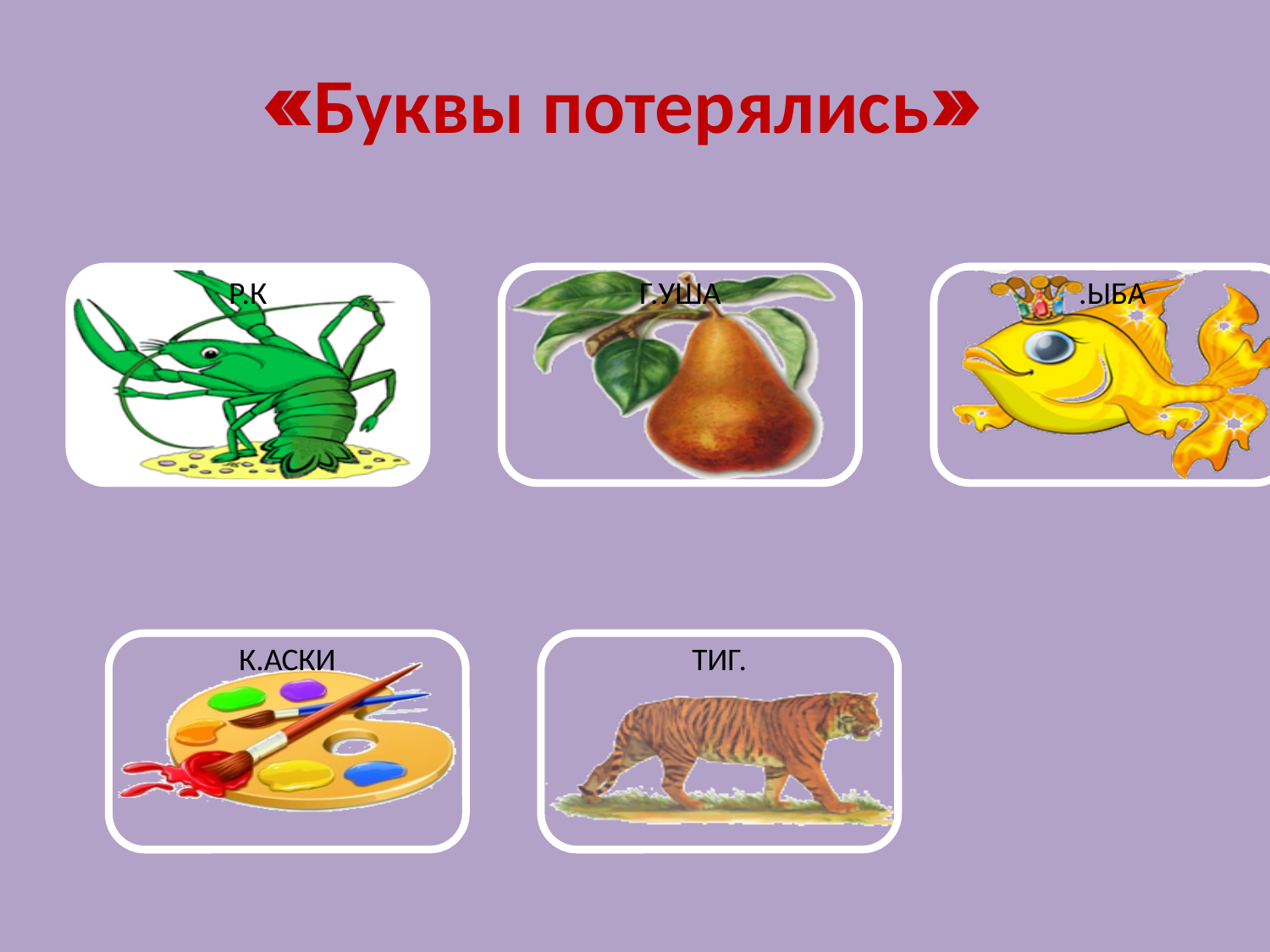

# «Буквы потерялись»
Р.К
Г.УША
.ЫБА
К.АСКИ
ТИГ.